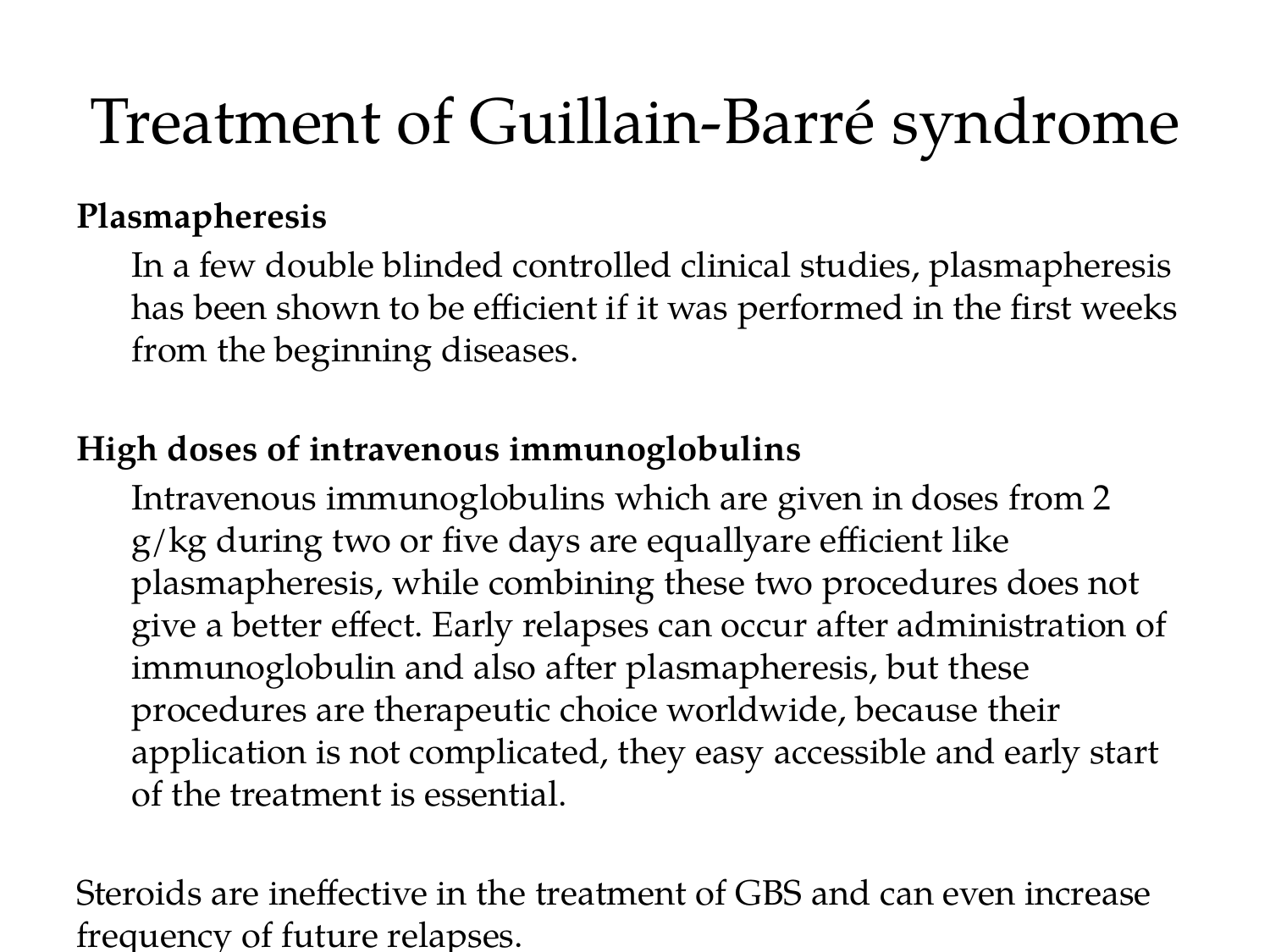

# Treatment of Guillain-Barré syndrome
Plasmapheresis
In a few double blinded controlled clinical studies, plasmapheresis has been shown to be efficient if it was performed in the first weeks from the beginning diseases.

High doses of intravenous immunoglobulins
Intravenous immunoglobulins which are given in doses from 2 g/kg during two or five days are equallyare efficient like plasmapheresis, while combining these two procedures does not give a better effect. Early relapses can occur after administration of immunoglobulin and also after plasmapheresis, but these procedures are therapeutic choice worldwide, because their application is not complicated, they easy accessible and early start of the treatment is essential.

Steroids are ineffective in the treatment of GBS and can even increase frequency of future relapses.